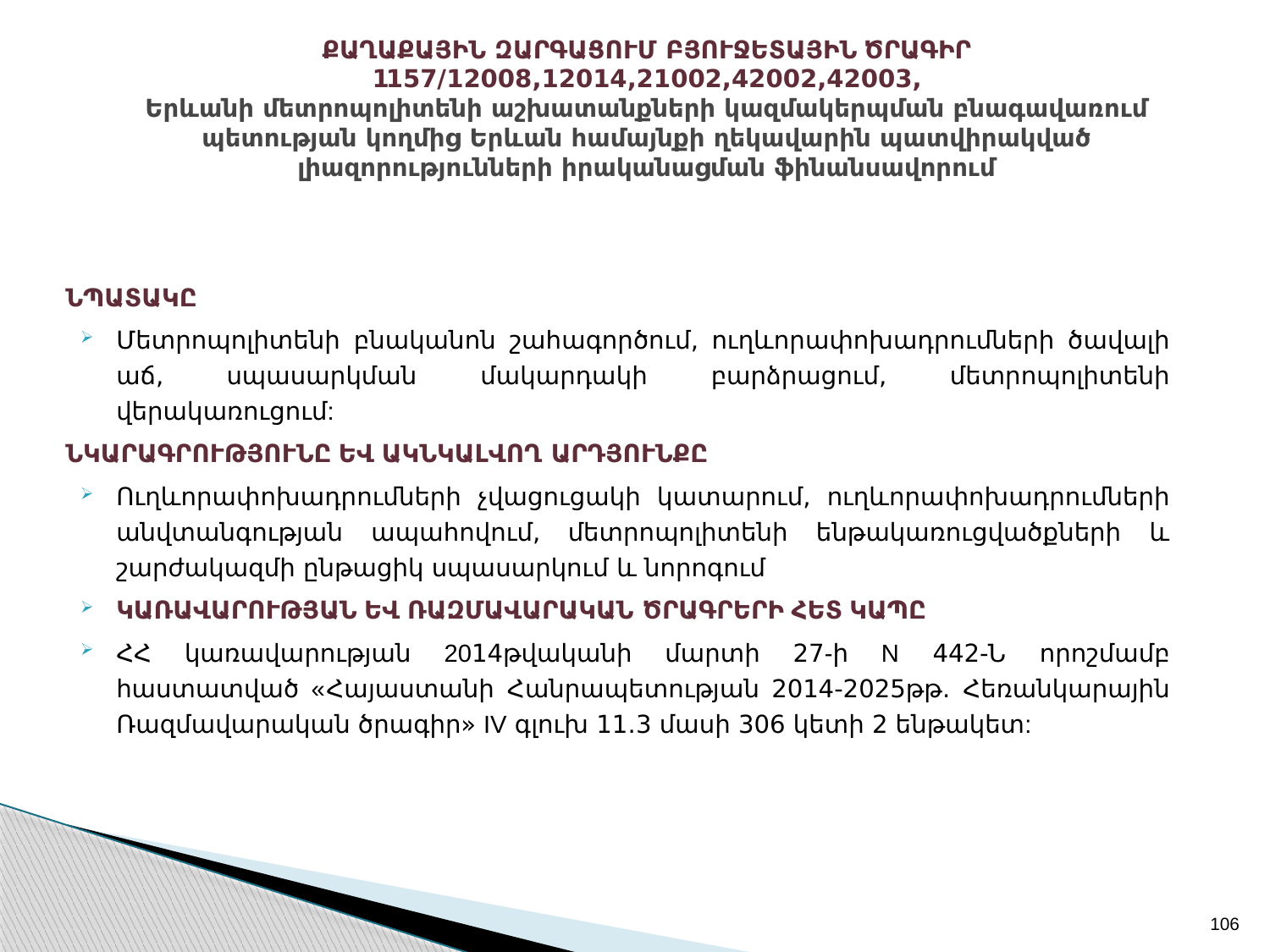

# ՔԱՂԱՔԱՅԻՆ ԶԱՐԳԱՑՈՒՄ ԲՅՈՒՋԵՏԱՅԻՆ ԾՐԱԳԻՐ 1157/12008,12014,21002,42002,42003, Երևանի մետրոպոլիտենի աշխատանքների կազմակերպման բնագավառում պետության կողմից Երևան համայնքի ղեկավարին պատվիրակված լիազորությունների իրականացման ֆինանսավորում

ՆՊԱՏԱԿԸ
Մետրոպոլիտենի բնականոն շահագործում, ուղևորափոխադրումների ծավալի աճ, սպասարկման մակարդակի բարձրացում, մետրոպոլիտենի վերակառուցում:
ՆԿԱՐԱԳՐՈՒԹՅՈՒՆԸ ԵՎ ԱԿՆԿԱԼՎՈՂ ԱՐԴՅՈՒՆՔԸ
Ուղևորափոխադրումների չվացուցակի կատարում, ուղևորափոխադրումների անվտանգության ապահովում, մետրոպոլիտենի ենթակառուցվածքների և շարժակազմի ընթացիկ սպասարկում և նորոգում
ԿԱՌԱՎԱՐՈՒԹՅԱՆ ԵՎ ՌԱԶՄԱՎԱՐԱԿԱՆ ԾՐԱԳՐԵՐԻ ՀԵՏ ԿԱՊԸ
ՀՀ կառավարության 2014թվականի մարտի 27-ի N 442-Ն որոշմամբ հաստատված «Հայաստանի Հանրապետության 2014-2025թթ․ Հեռանկարային Ռազմավարական ծրագիր» IV գլուխ 11․3 մասի 306 կետի 2 ենթակետ:
106